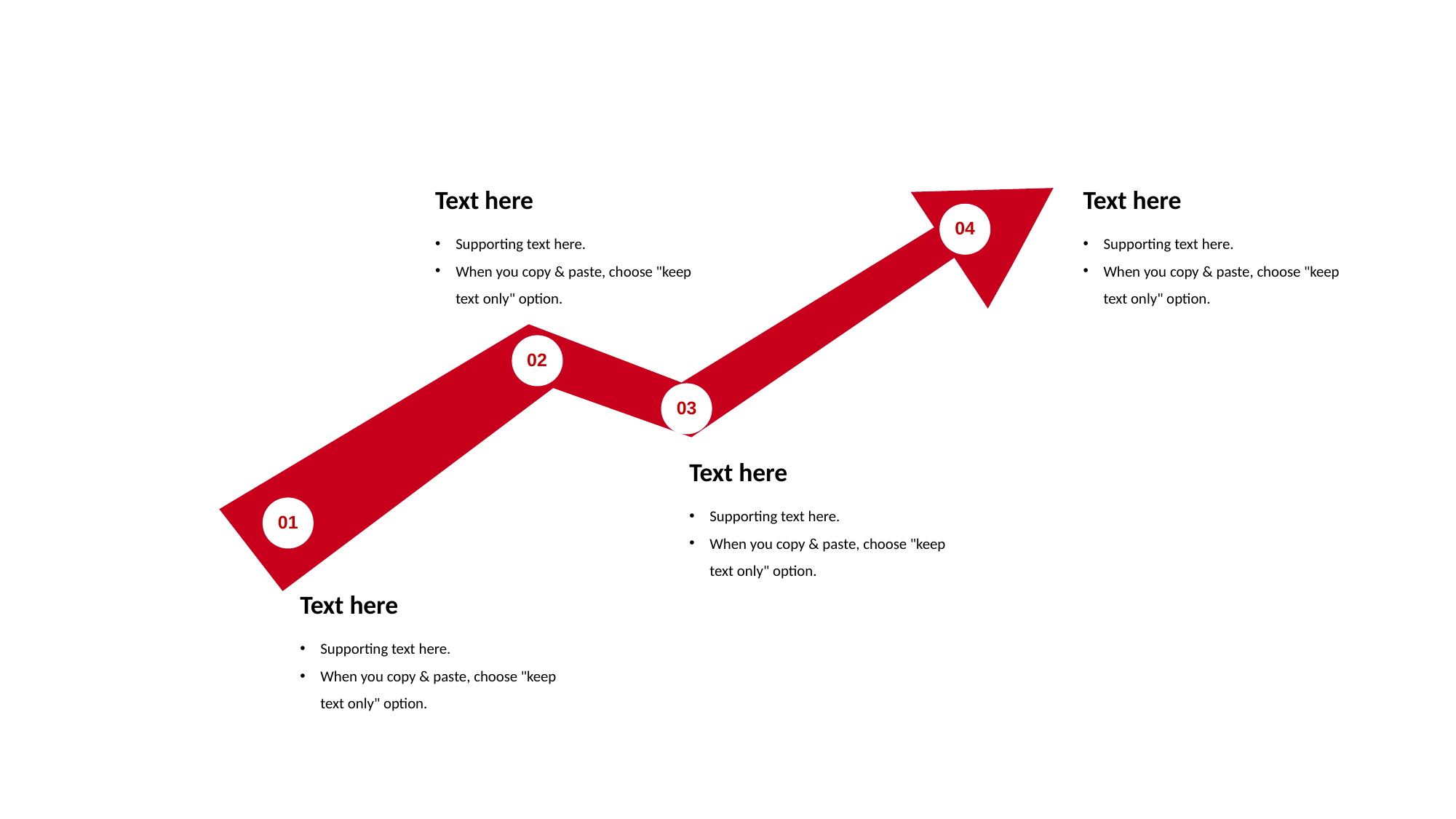

Text here
Text here

04
Supporting text here.
When you copy & paste, choose "keep text only" option.
Supporting text here.
When you copy & paste, choose "keep text only" option.
02

03

Text here
Supporting text here.
When you copy & paste, choose "keep text only" option.

01
Text here
Supporting text here.
When you copy & paste, choose "keep text only" option.